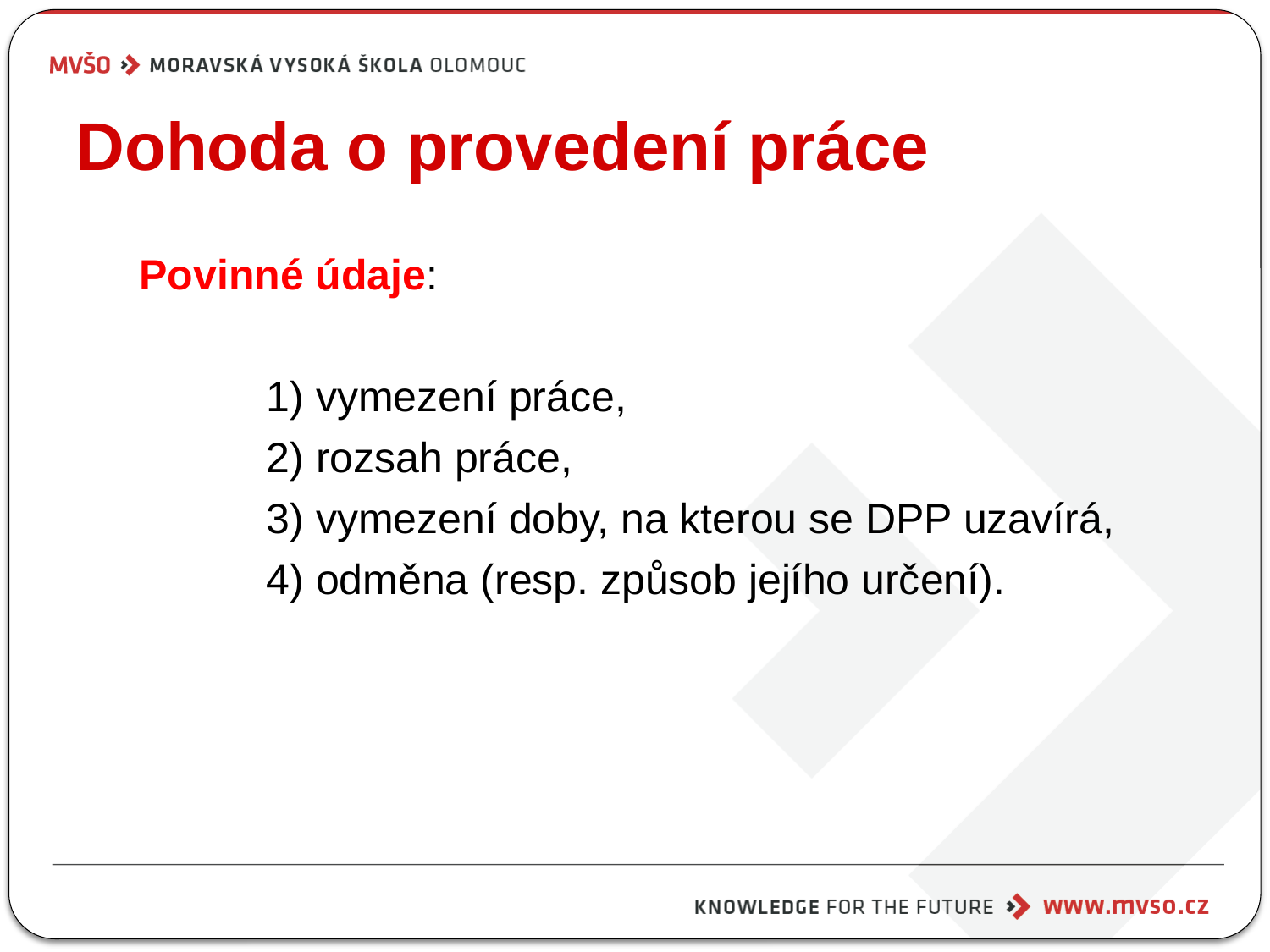

# Dohoda o provedení práce

Povinné údaje:

	1) vymezení práce,
	2) rozsah práce,
	3) vymezení doby, na kterou se DPP uzavírá,
	4) odměna (resp. způsob jejího určení).